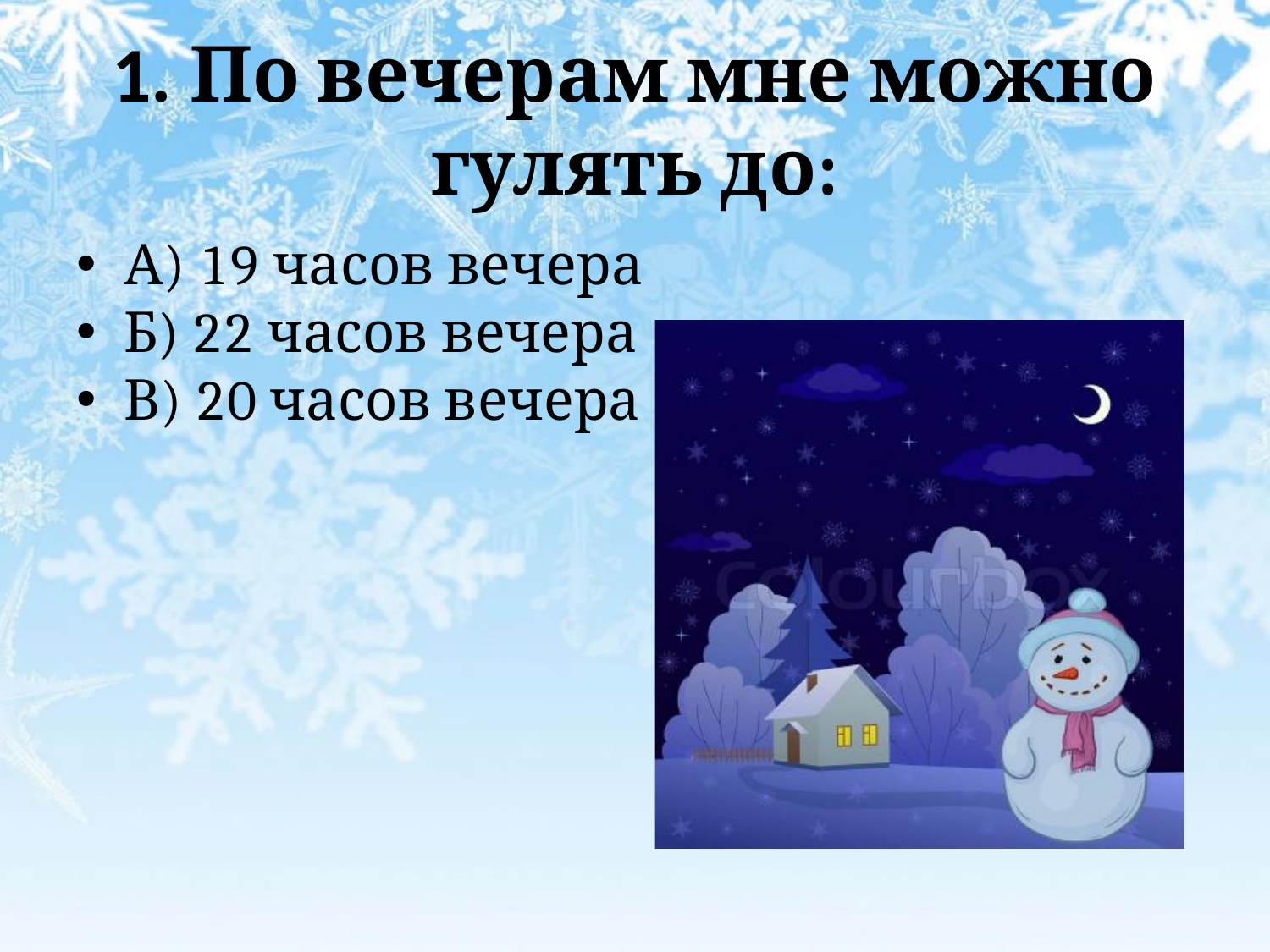

1. По вечерам мне можно гулять до:
А) 19 часов вечера
Б) 22 часов вечера
В) 20 часов вечера